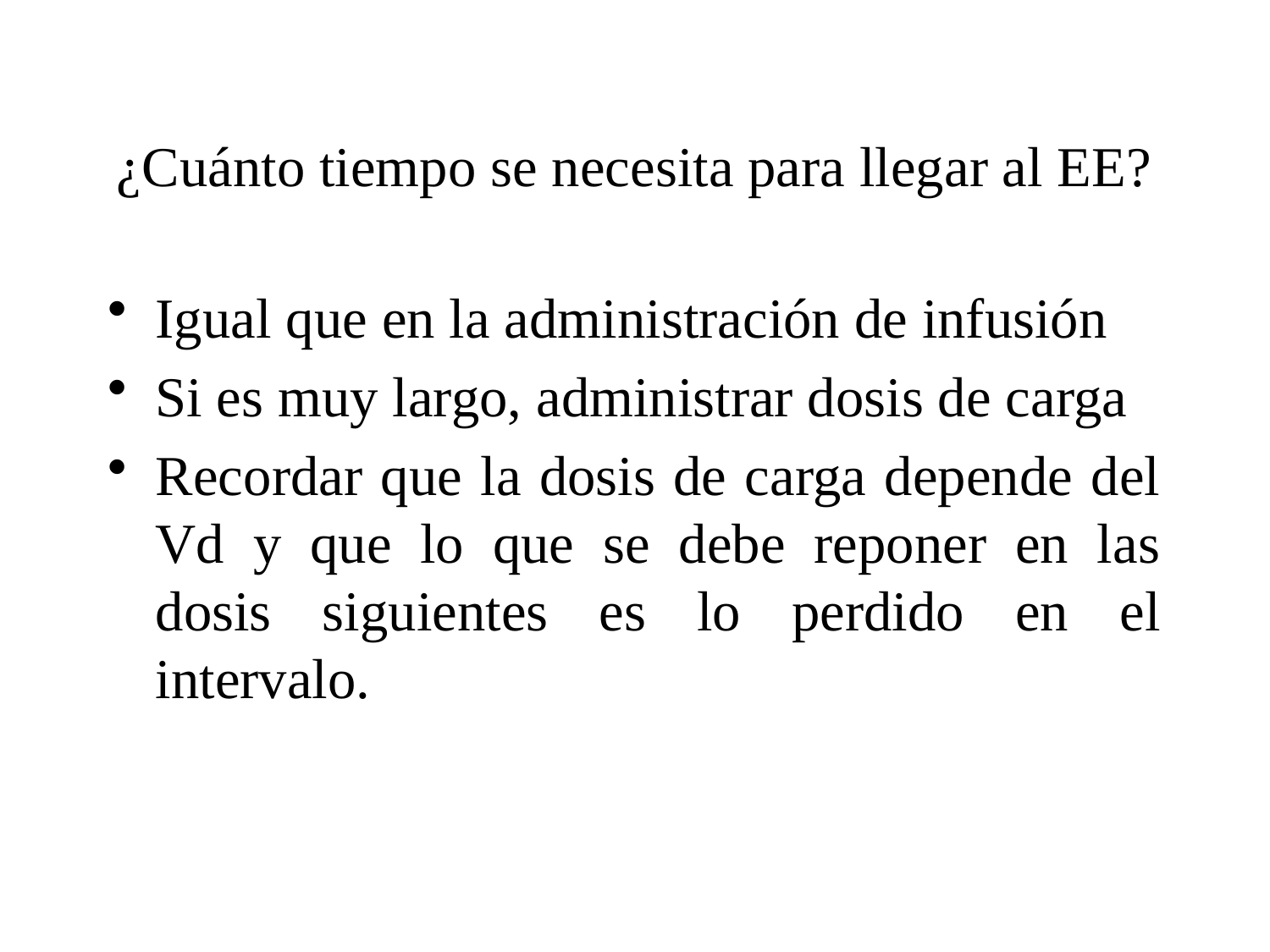

# ¿Cuánto tiempo se necesita para llegar al EE?
Igual que en la administración de infusión
Si es muy largo, administrar dosis de carga
Recordar que la dosis de carga depende del Vd y que lo que se debe reponer en las dosis siguientes es lo perdido en el intervalo.